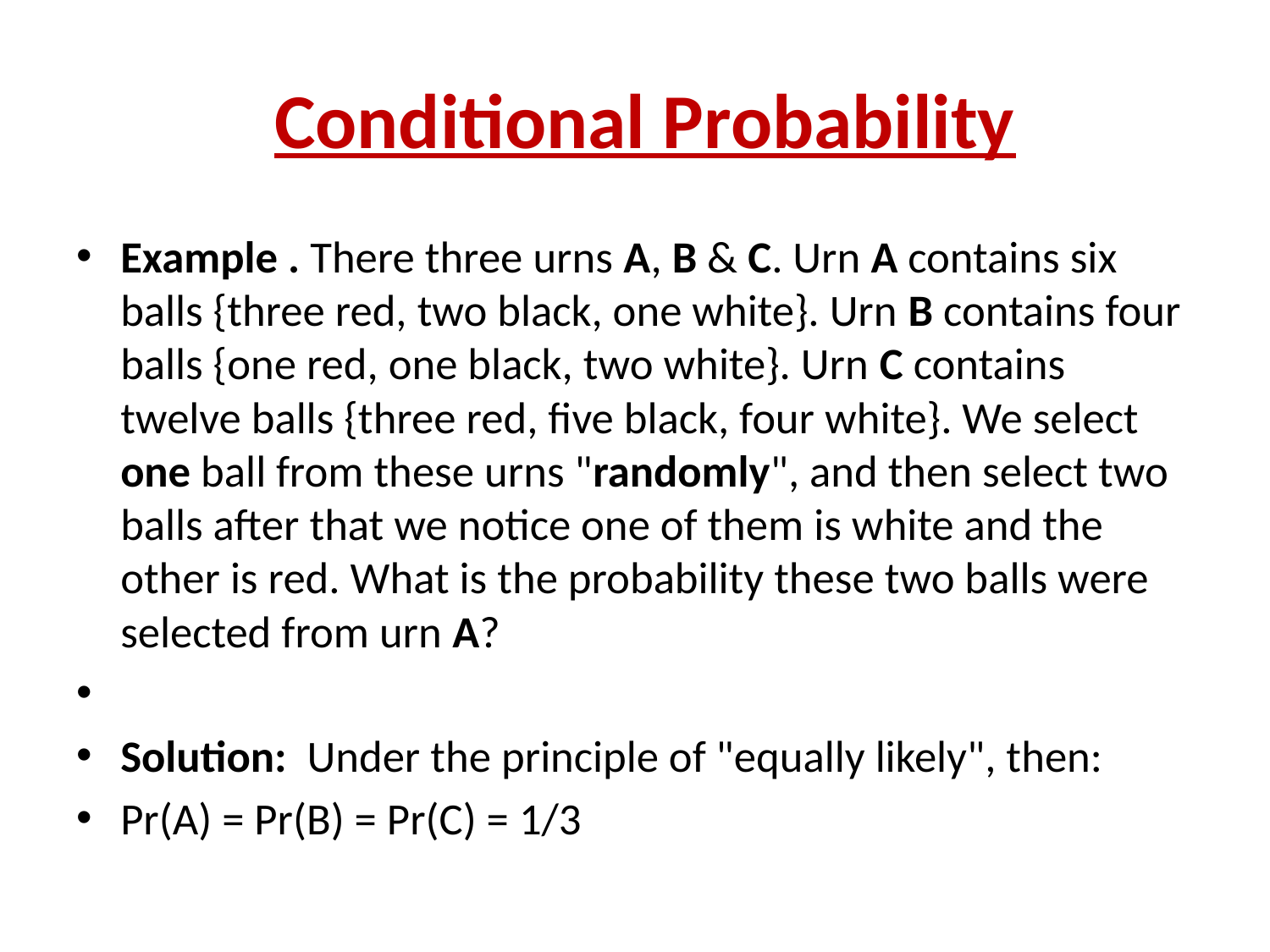

# Conditional Probability
Example . There three urns A, B & C. Urn A contains six balls {three red, two black, one white}. Urn B contains four balls {one red, one black, two white}. Urn C contains twelve balls {three red, five black, four white}. We select one ball from these urns "randomly", and then select two balls after that we notice one of them is white and the other is red. What is the probability these two balls were selected from urn A?

Solution:  Under the principle of "equally likely", then:
Pr(A) = Pr(B) = Pr(C) = 1/3